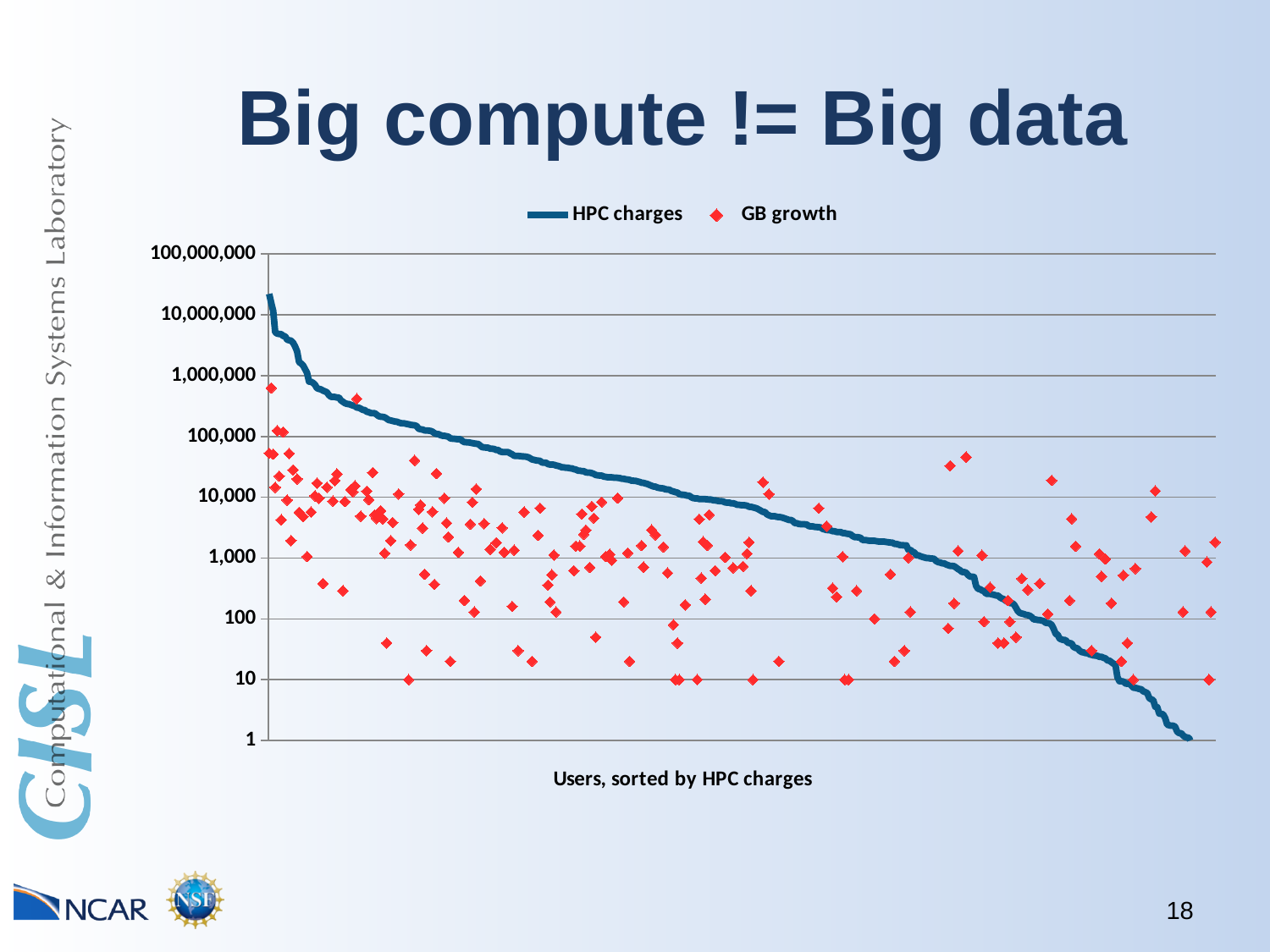

# Big compute != Big data

### Chart

| Category | HPC charges | GB growth |
|---|---|---|
18